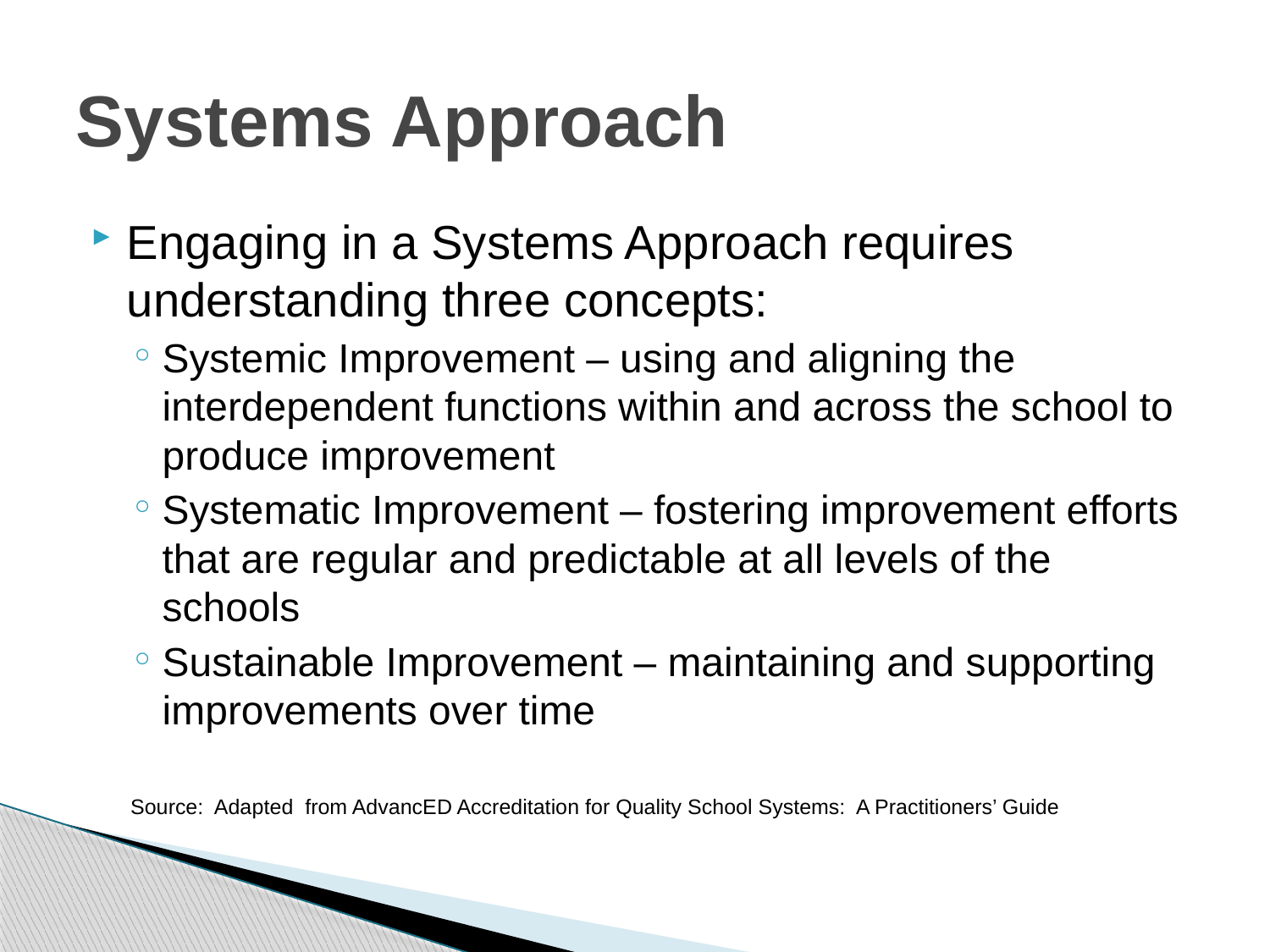

# Systems Approach
Engaging in a Systems Approach requires understanding three concepts:
Systemic Improvement – using and aligning the interdependent functions within and across the school to produce improvement
Systematic Improvement – fostering improvement efforts that are regular and predictable at all levels of the schools
Sustainable Improvement – maintaining and supporting improvements over time

Source:  Adapted  from AdvancED Accreditation for Quality School Systems:  A Practitioners’ Guide